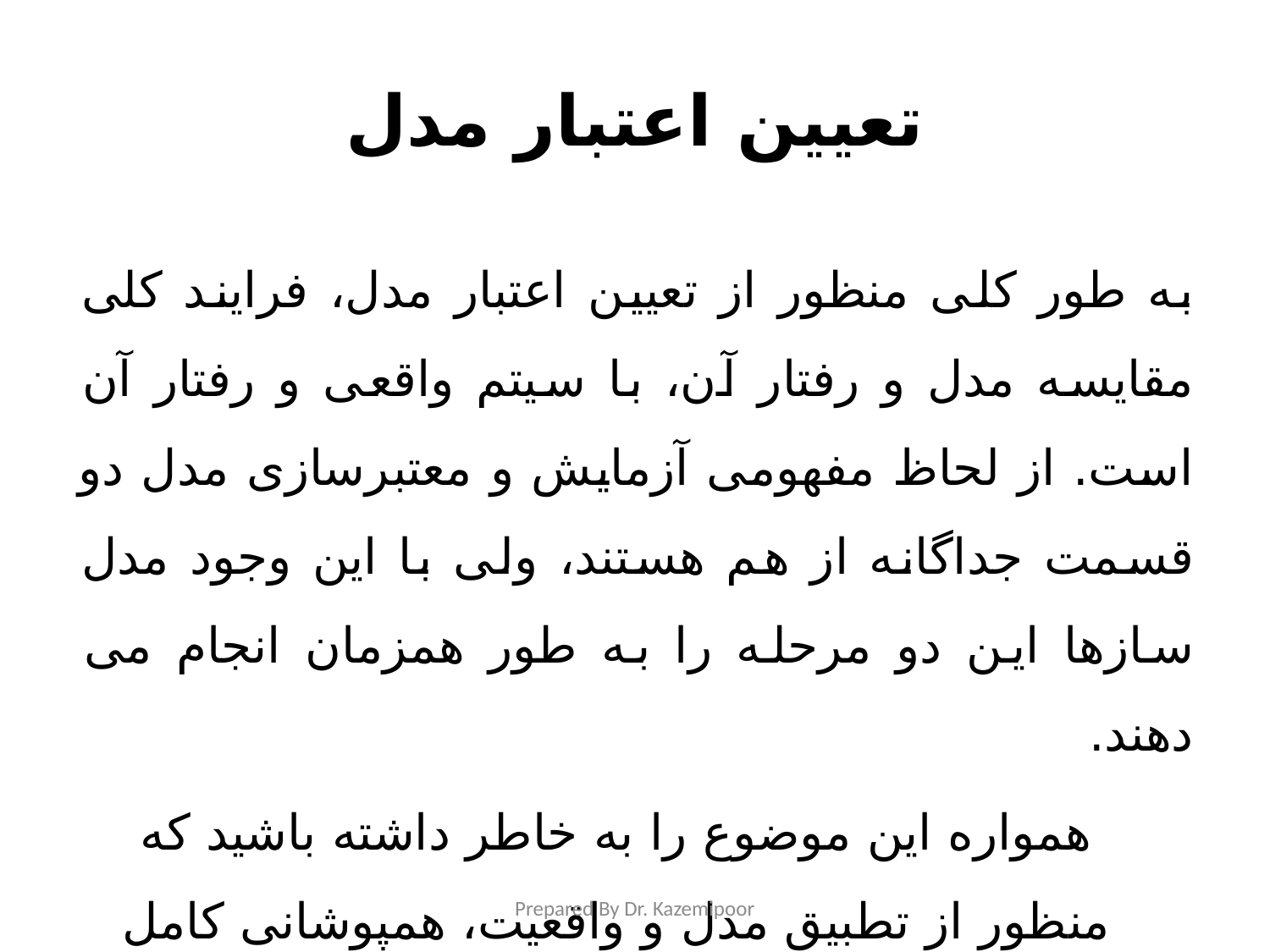

# تعیین اعتبار مدل
به طور کلی منظور از تعیین اعتبار مدل، فرایند کلی مقایسه مدل و رفتار آن، با سیتم واقعی و رفتار آن است. از لحاظ مفهومی آزمایش و معتبرسازی مدل دو قسمت جداگانه از هم هستند، ولی با این وجود مدل سازها این دو مرحله را به طور همزمان انجام می دهند.
همواره این موضوع را به خاطر داشته باشید که منظور از تطبیق مدل و واقعیت، همپوشانی کامل نیست.
Prepared By Dr. Kazemipoor